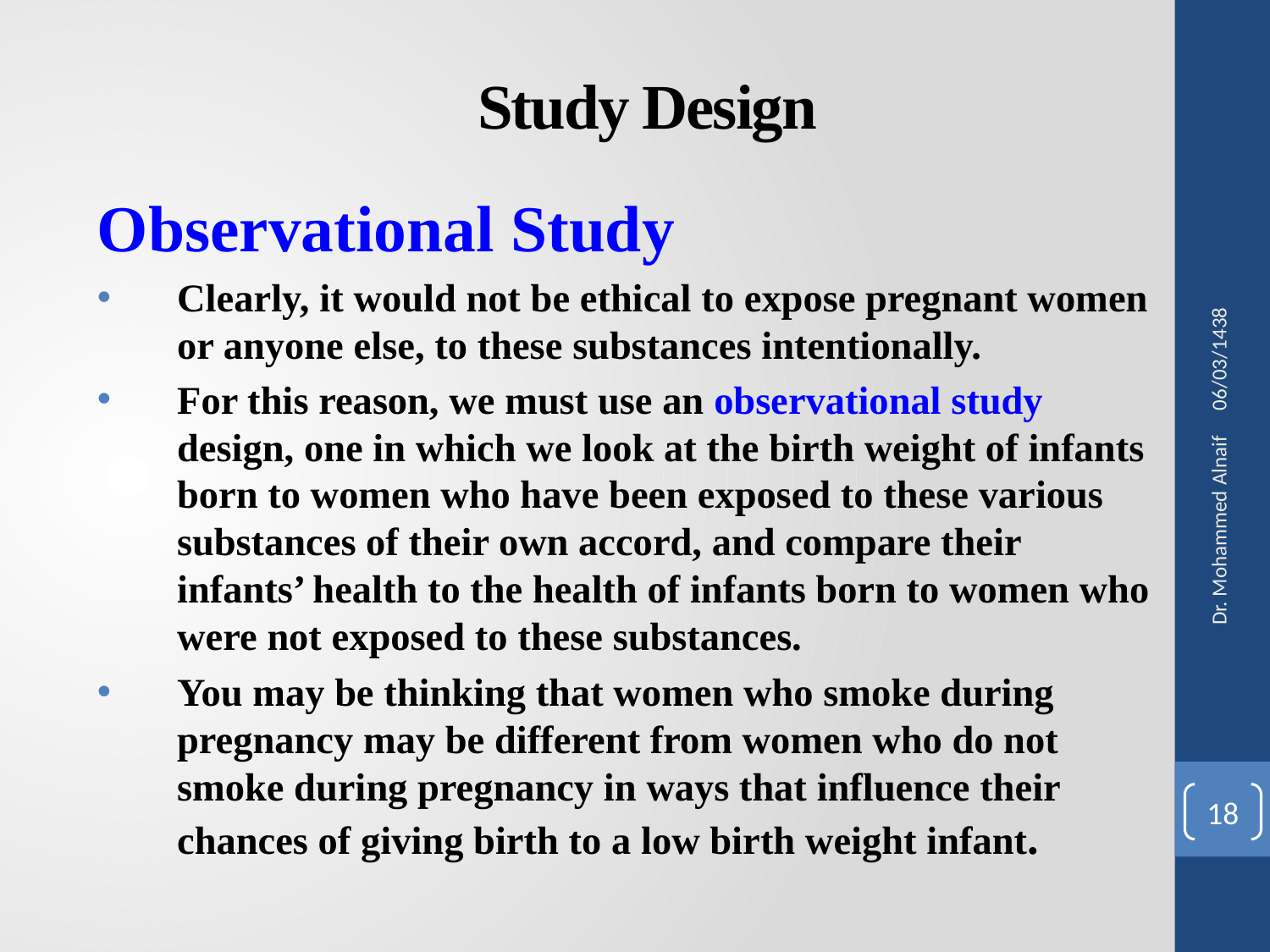

# Study Design
Observational Study
Clearly, it would not be ethical to expose pregnant women or anyone else, to these substances intentionally.
For this reason, we must use an observational study design, one in which we look at the birth weight of infants born to women who have been exposed to these various substances of their own accord, and compare their infants’ health to the health of infants born to women who were not exposed to these substances.
You may be thinking that women who smoke during pregnancy may be different from women who do not smoke during pregnancy in ways that influence their chances of giving birth to a low birth weight infant.
06/03/1438
Dr. Mohammed Alnaif
18